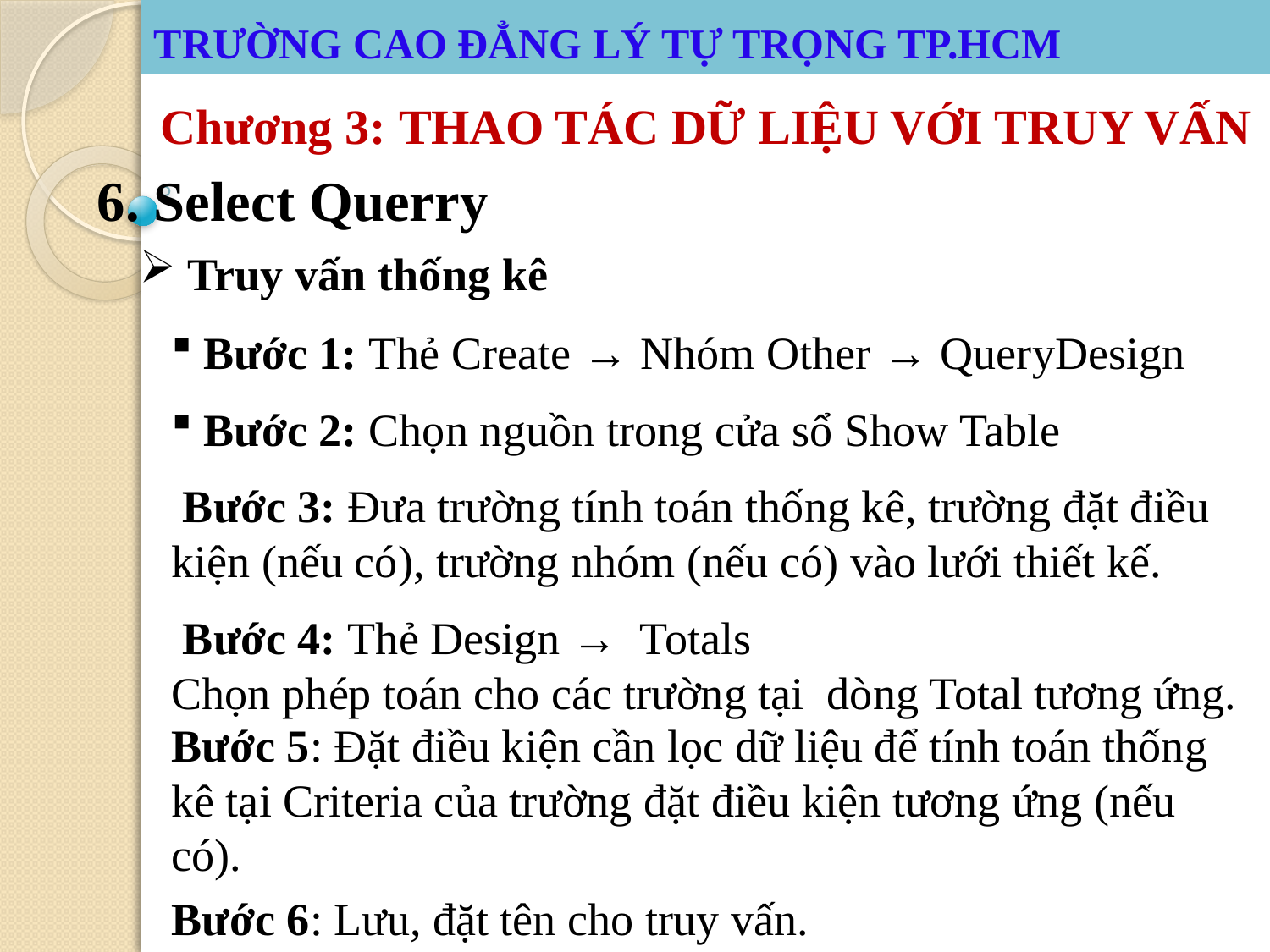

# TRƯỜNG CAO ĐẲNG LÝ TỰ TRỌNG TP.HCM
TRƯỜNG CAO ĐẲNG LÝ TỰ TRỌNG TP.HCM
Chương 3: THAO TÁC DỮ LIỆU VỚI TRUY VẤN
6. Select Querry
 Truy vấn thống kê
 Bước 1: Thẻ Create → Nhóm Other → QueryDesign
 Bước 2: Chọn nguồn trong cửa sổ Show Table
 Bước 3: Đưa trường tính toán thống kê, trường đặt điều kiện (nếu có), trường nhóm (nếu có) vào lưới thiết kế.
 Bước 4: Thẻ Design →  Totals
Chọn phép toán cho các trường tại  dòng Total tương ứng.
Bước 5: Đặt điều kiện cần lọc dữ liệu để tính toán thống kê tại Criteria của trường đặt điều kiện tương ứng (nếu có).
Bước 6: Lưu, đặt tên cho truy vấn.